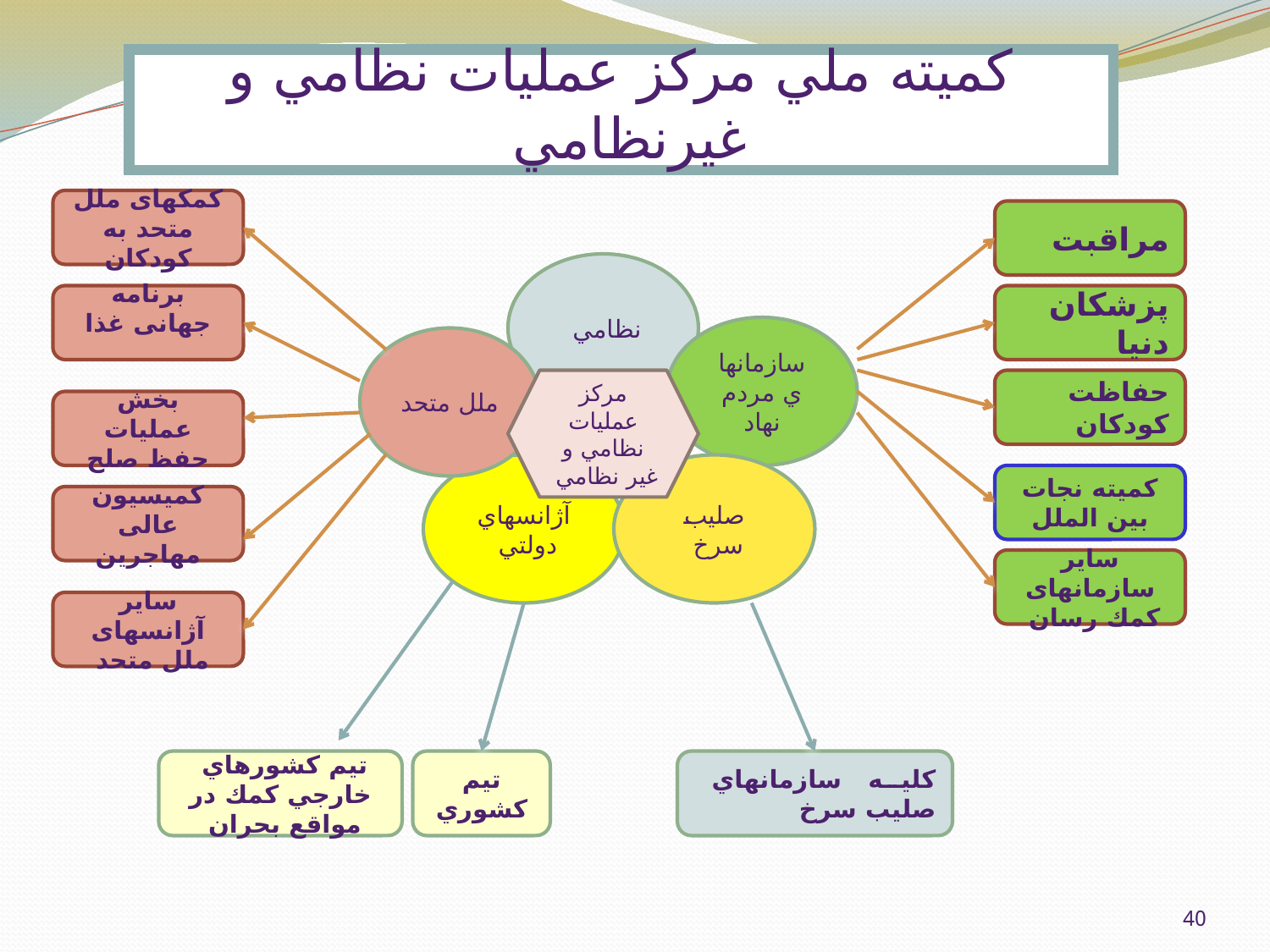

# كميته ملي مركز عمليات نظامي و غيرنظامي

کمکهای ملل متحد به کودکان
مراقبت
نظامي
برنامه جهانی غذا

پزشکان دنیا
سازمانها ي مردم نهاد
ملل متحد
مركز عمليات نظامي و غير نظامي
حفاظت کودکان
بخش عملیات حفظ صلح
آژانسهاي دولتي
صليب سرخ
کمیته نجات بین الملل
کمیسیون عالی مهاجرین
سایر سازمانهای كمك رسان
سایر آژانسهای ملل متحد
تيم كشورهاي  خارجي كمك در مواقع بحران
تيم كشوري
كليه سازمانهاي صليب سرخ
40